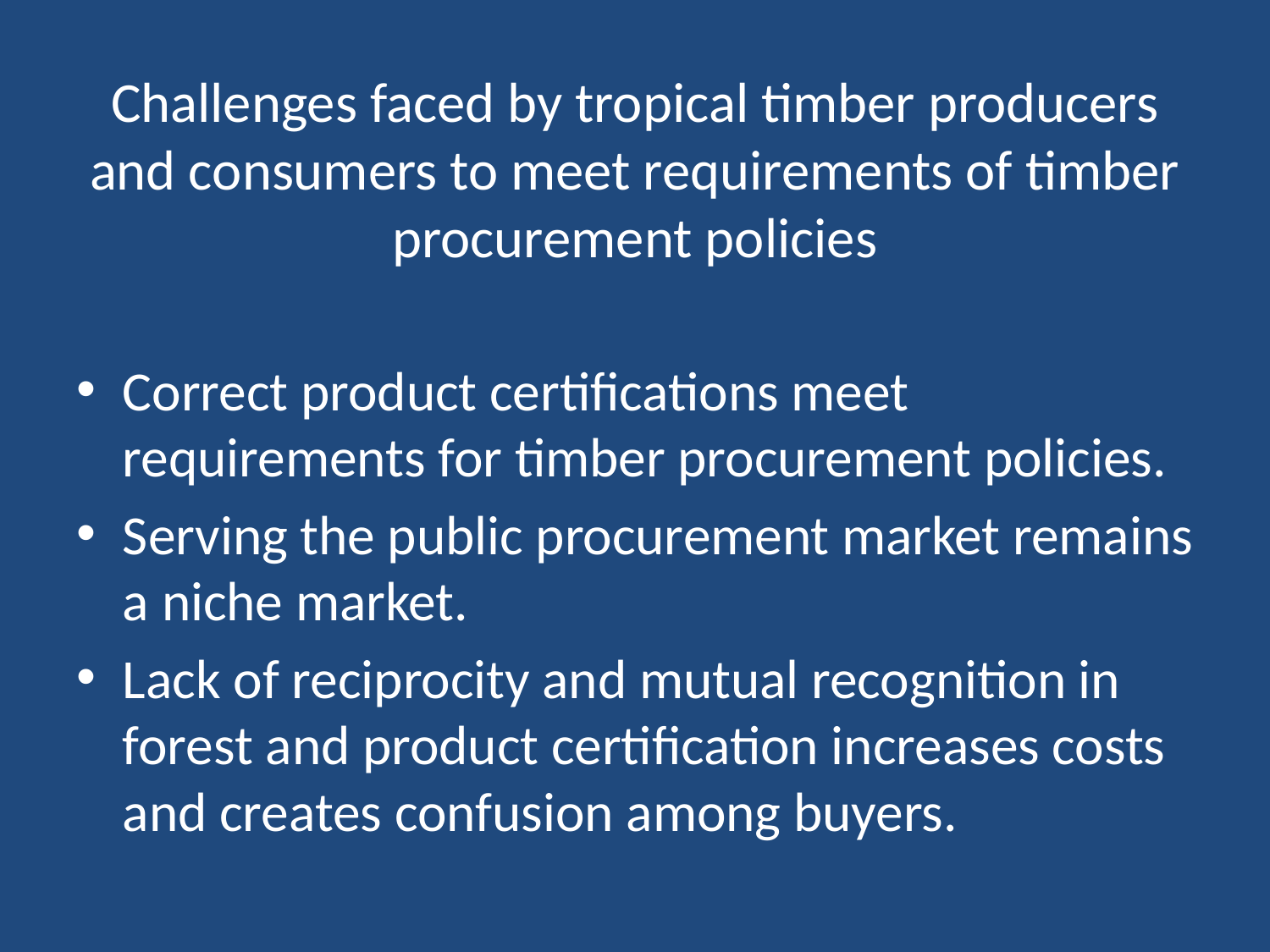

# Challenges faced by tropical timber producers and consumers to meet requirements of timber procurement policies
Correct product certifications meet requirements for timber procurement policies.
Serving the public procurement market remains a niche market.
Lack of reciprocity and mutual recognition in forest and product certification increases costs and creates confusion among buyers.